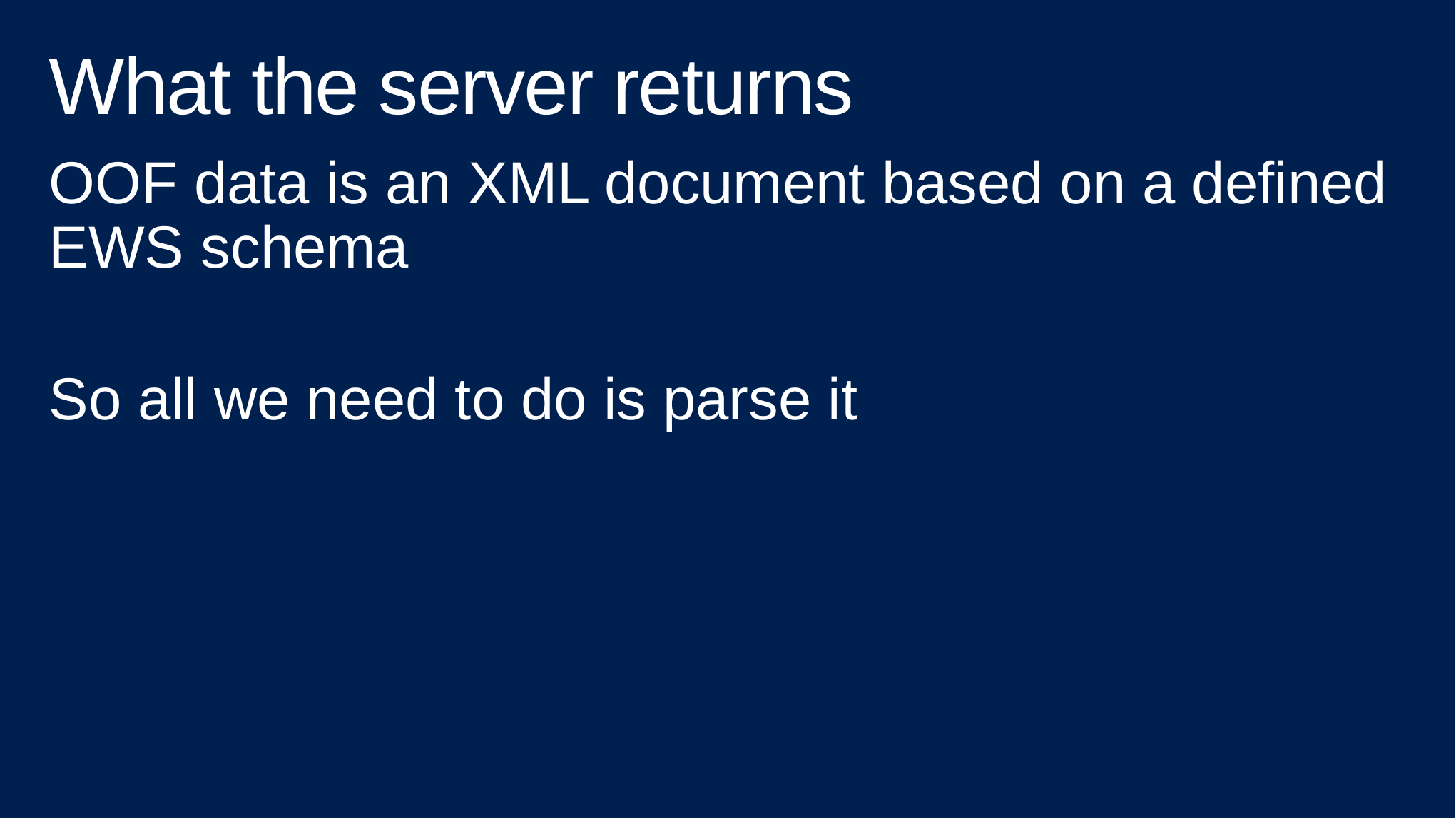

# What the server returns
OOF data is an XML document based on a defined EWS schema

So all we need to do is parse it